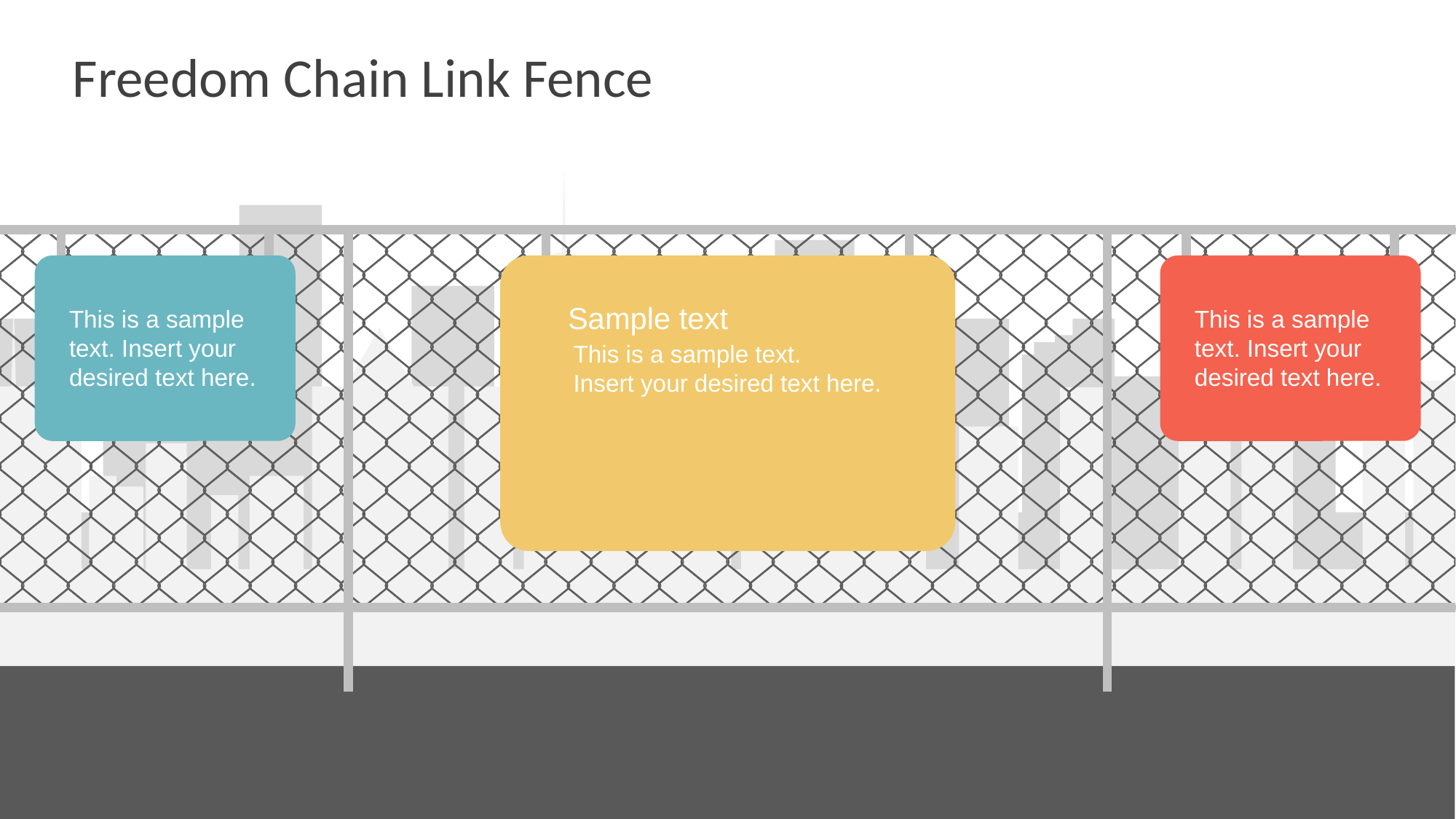

# Freedom Chain Link Fence

This is a sample text. Insert your desired text here.

Sample text
This is a sample text.
Insert your desired text here.

This is a sample text. Insert your desired text here.